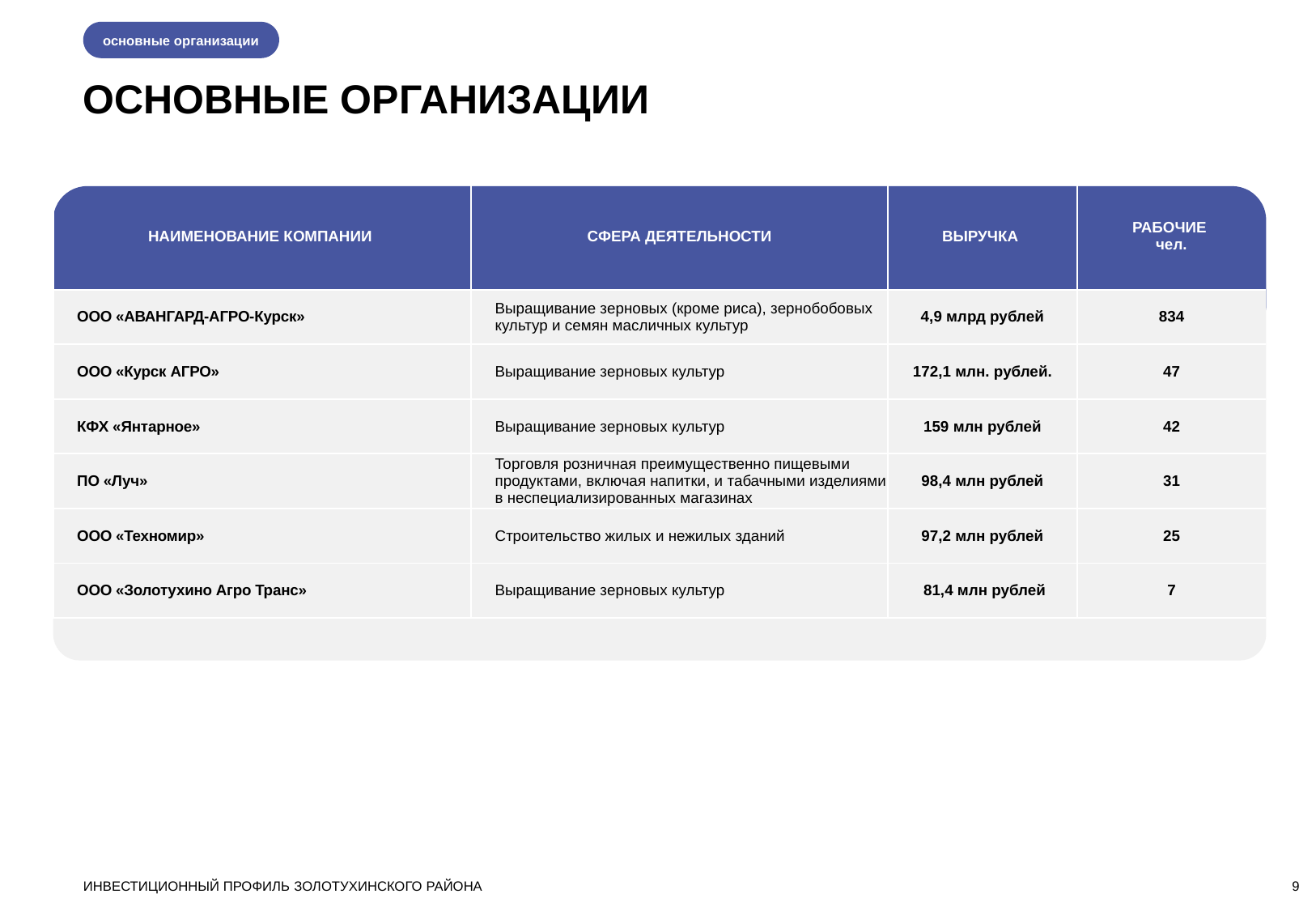

основные организации
ОСНОВНЫЕ ОРГАНИЗАЦИИ
| НАИМЕНОВАНИЕ КОМПАНИИ | СФЕРА ДЕЯТЕЛЬНОСТИ | ВЫРУЧКА | РАБОЧИЕ чел. |
| --- | --- | --- | --- |
| ООО «АВАНГАРД-АГРО-Курск» | Выращивание зерновых (кроме риса), зернобобовых культур и семян масличных культур | 4,9 млрд рублей | 834 |
| ООО «Курск АГРО» | Выращивание зерновых культур | 172,1 млн. рублей. | 47 |
| КФХ «Янтарное» | Выращивание зерновых культур | 159 млн рублей | 42 |
| ПО «Луч» | Торговля розничная преимущественно пищевыми продуктами, включая напитки, и табачными изделиями в неспециализированных магазинах | 98,4 млн рублей | 31 |
| ООО «Техномир» | Строительство жилых и нежилых зданий | 97,2 млн рублей | 25 |
| ООО «Золотухино Агро Транс» | Выращивание зерновых культур | 81,4 млн рублей | 7 |

ИНВЕСТИЦИОННЫЙ ПРОФИЛЬ ЗОЛОТУХИНСКОГО РАЙОНА
9